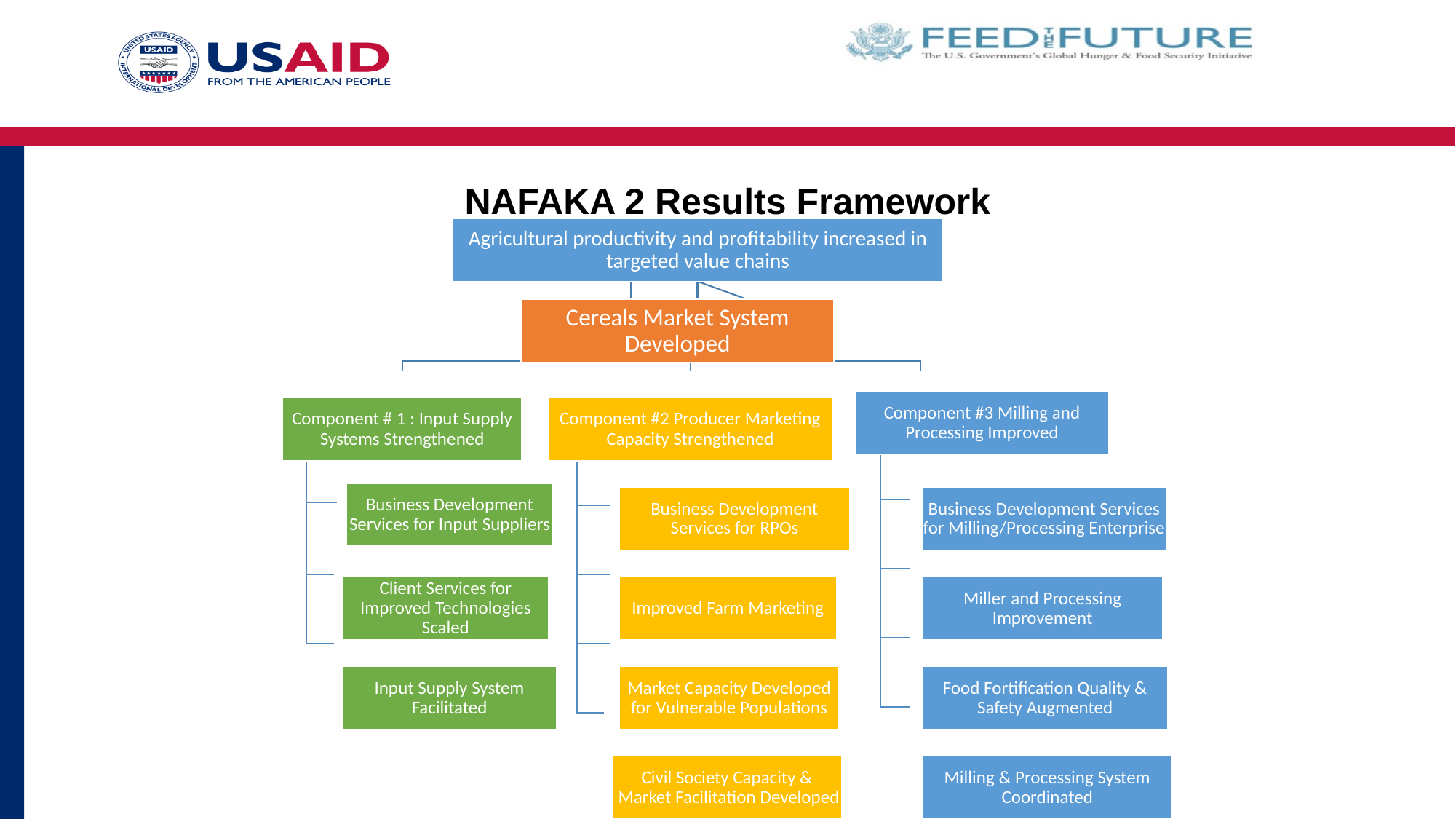

# NAFAKA 2 Results Framework
Agricultural productivity and profitability increased in targeted value chains
Component # 1 : Input Supply Systems Strengthened
Business Development Services for Input Suppliers
Client Services for Improved Technologies Scaled
Input Supply System Facilitated
Component #2 Producer Marketing Capacity Strengthened
Business Development Services for RPOs
Improved Farm Marketing
Market Capacity Developed for Vulnerable Populations
Civil Society Capacity &
 Market Facilitation Developed
Component #3 Milling and Processing Improved
Business Development Services for Milling/Processing Enterprise
Miller and Processing Improvement
Food Fortification Quality & Safety Augmented
Milling & Processing System Coordinated
Cereals Market System Developed